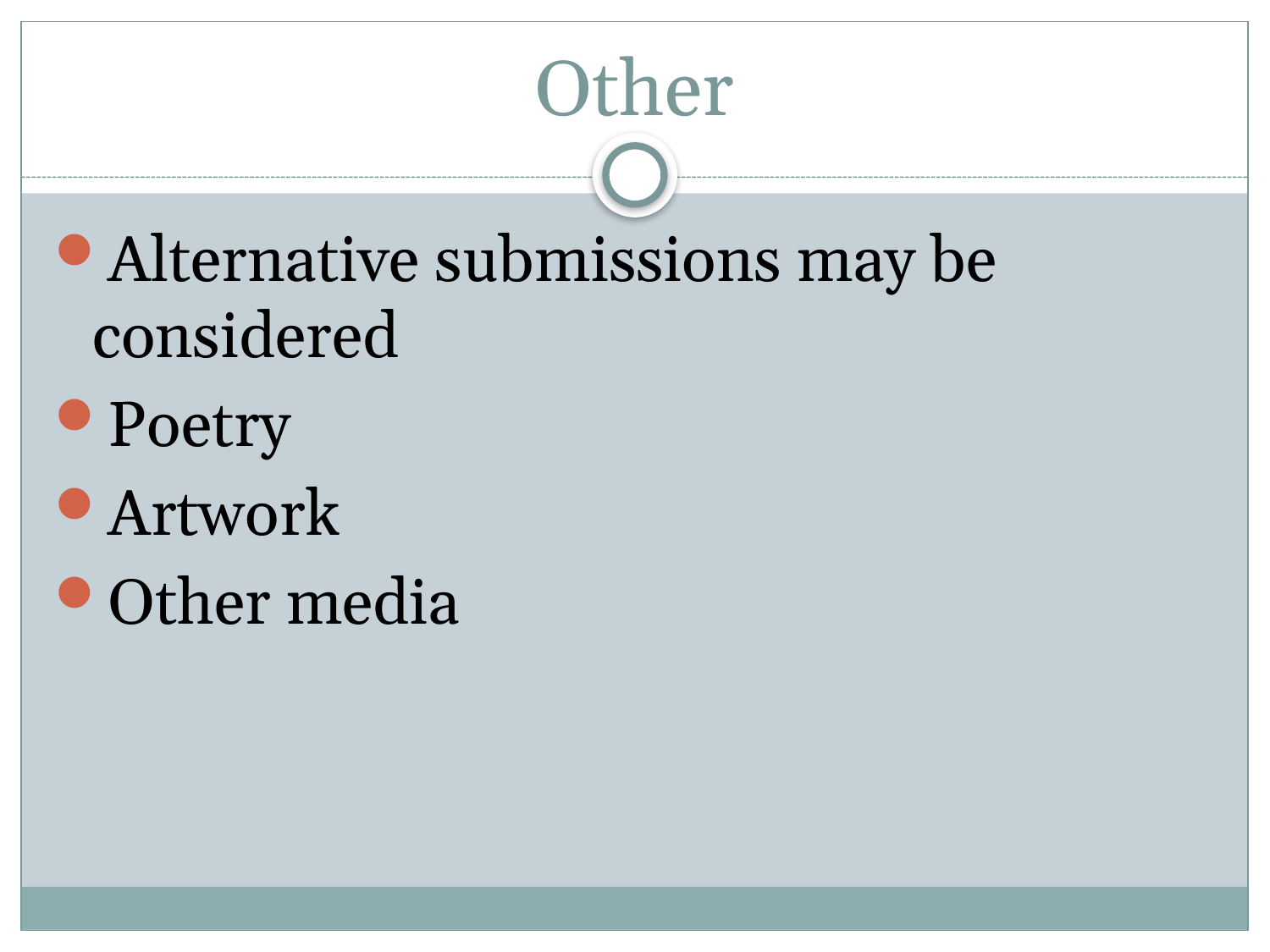

# Other
Alternative submissions may be considered
Poetry
Artwork
Other media